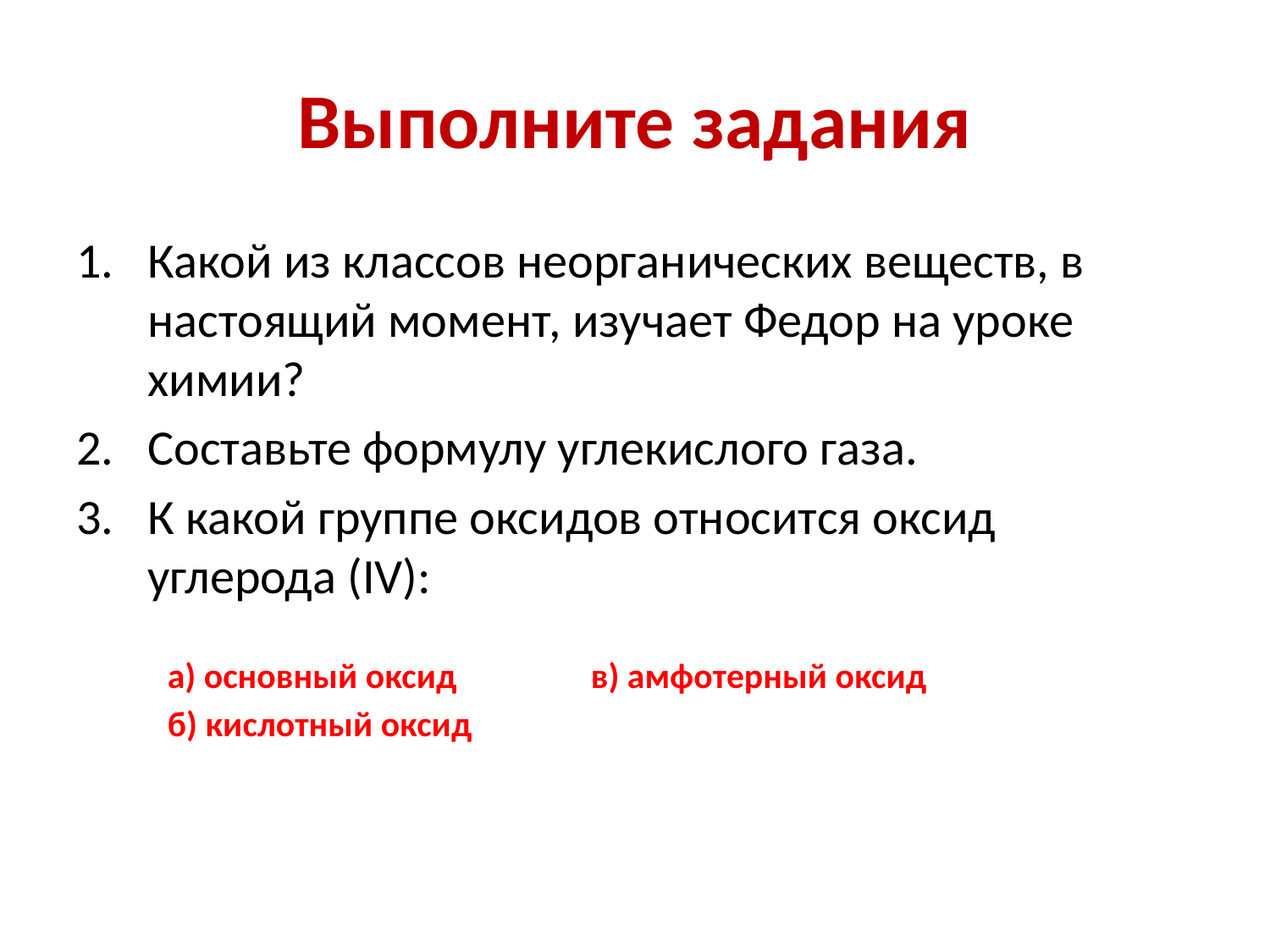

# Выполните задания
Какой из классов неорганических веществ, в настоящий момент, изучает Федор на уроке химии?
Составьте формулу углекислого газа.
К какой группе оксидов относится оксид углерода (IV):

| а) основный оксид | в) амфотерный оксид |
| --- | --- |
| б) кислотный оксид |  |